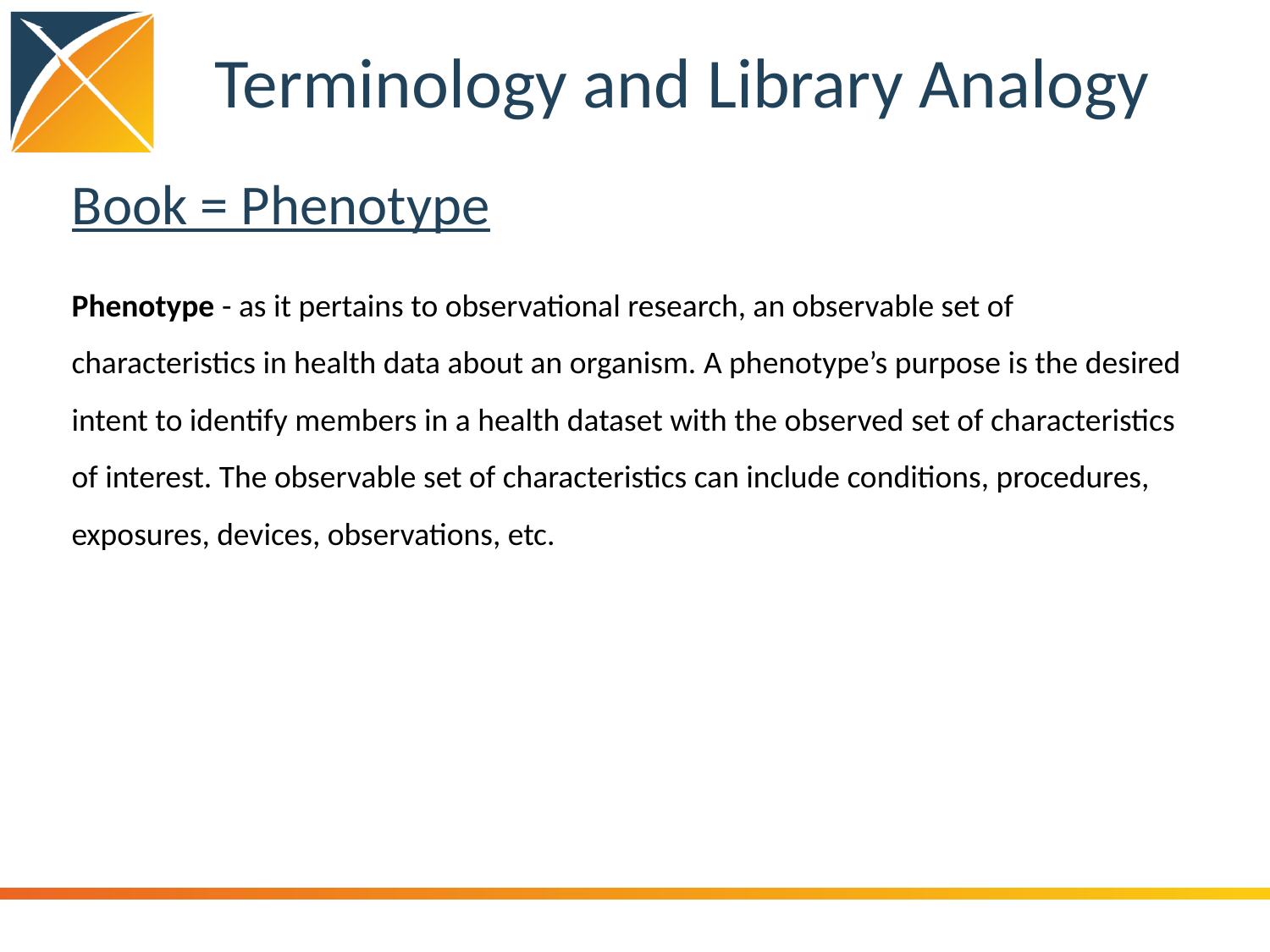

# Terminology and Library Analogy
Book = Phenotype
Phenotype - as it pertains to observational research, an observable set of characteristics in health data about an organism. A phenotype’s purpose is the desired intent to identify members in a health dataset with the observed set of characteristics of interest. The observable set of characteristics can include conditions, procedures, exposures, devices, observations, etc.